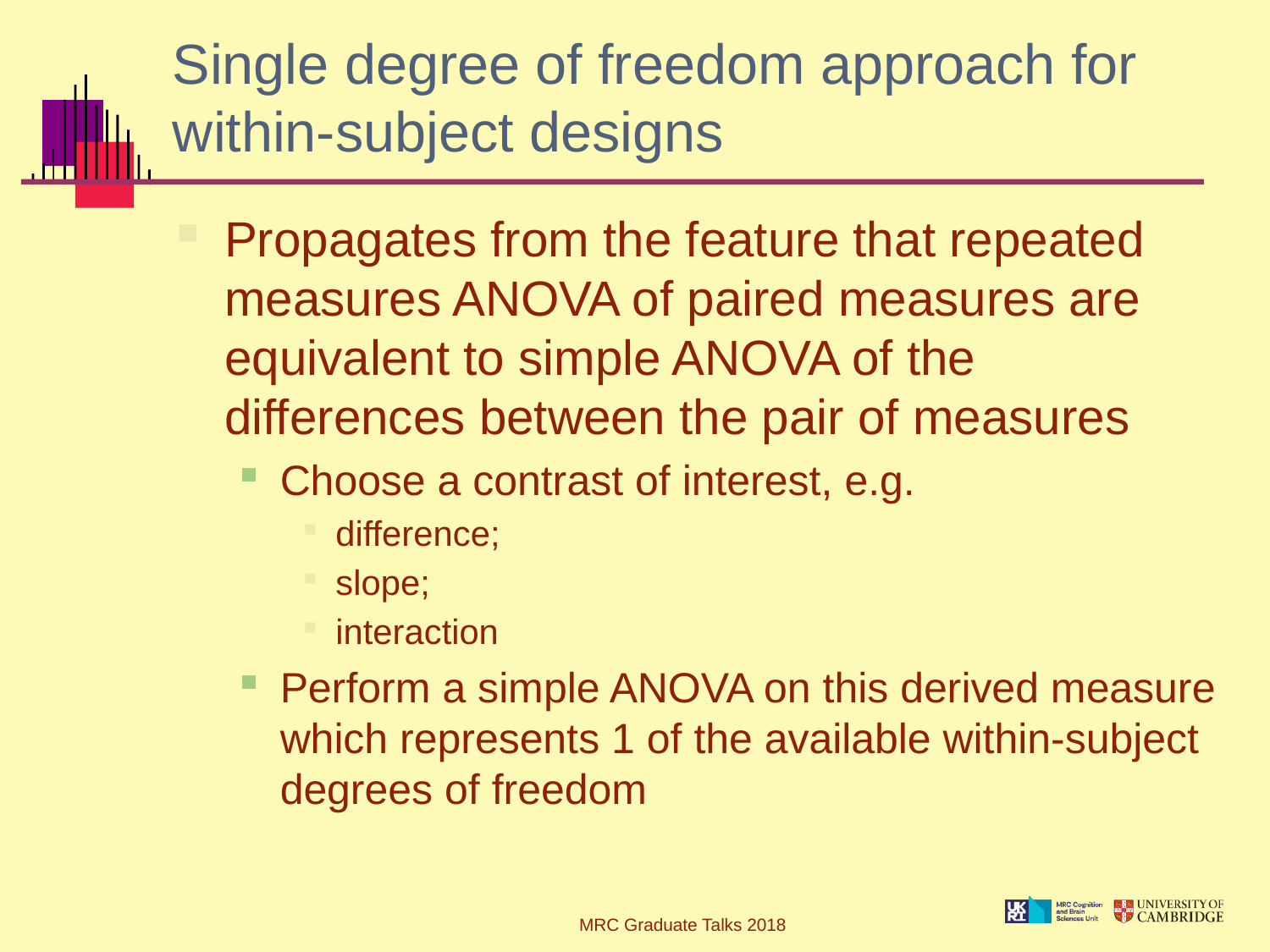

# Single degree of freedom approach for within-subject designs
Propagates from the feature that repeated measures ANOVA of paired measures are equivalent to simple ANOVA of the differences between the pair of measures
Choose a contrast of interest, e.g.
difference;
slope;
interaction
Perform a simple ANOVA on this derived measure which represents 1 of the available within-subject degrees of freedom

MRC Graduate Talks 2018